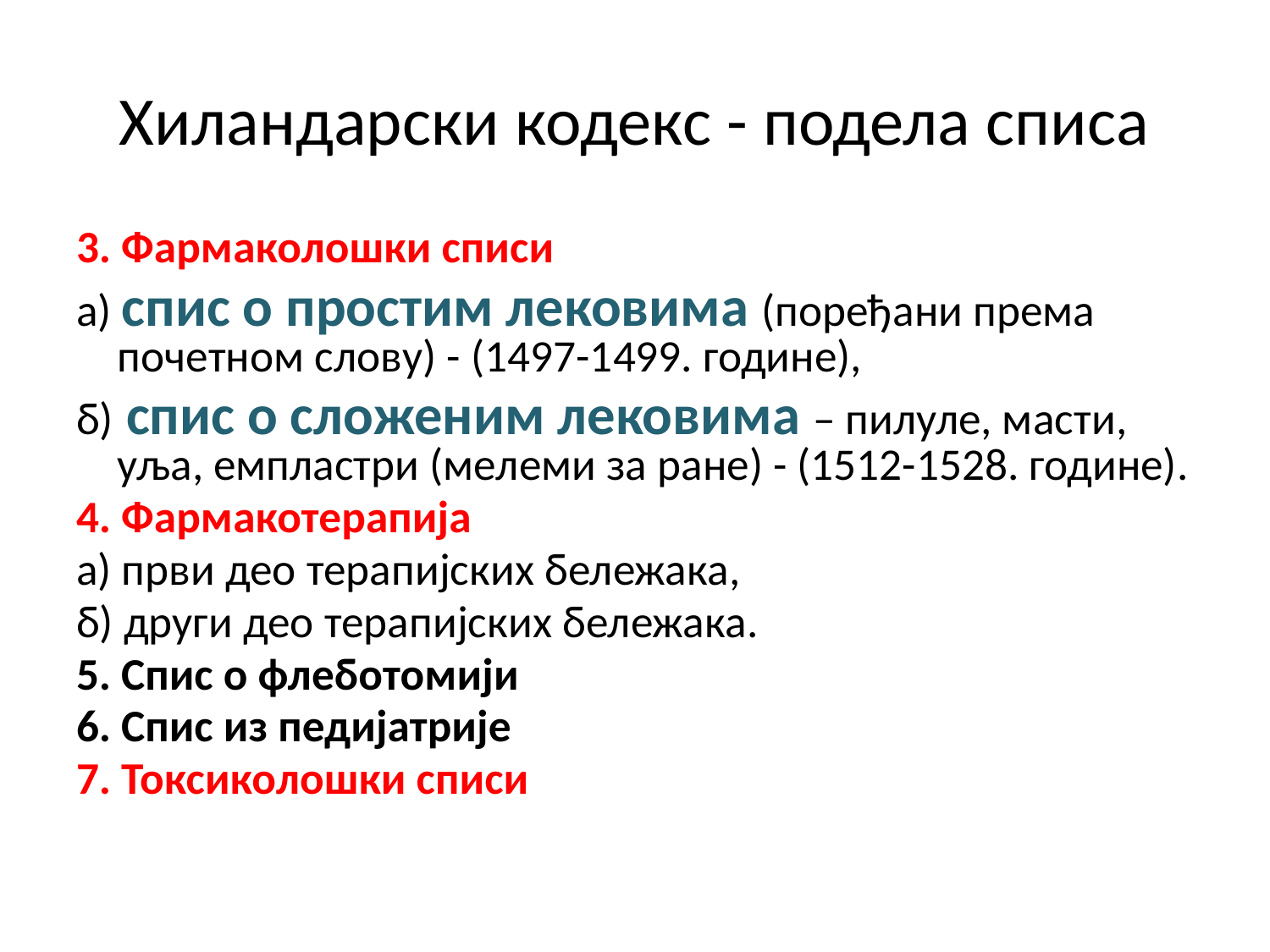

# Хиландарски кодекс - подела списа
3. Фармаколошки списи
а) спис о простим лековима (поређани према почетном слову) - (1497-1499. године),
б) спис о сложеним лековима – пилуле, масти, уља, емпластри (мелеми за ране) - (1512-1528. године).
4. Фармакотерапија
а) први део терапијских бележака,
б) други део терапијских бележака.
5. Спис о флеботомији
6. Спис из педијатрије
7. Токсиколошки списи